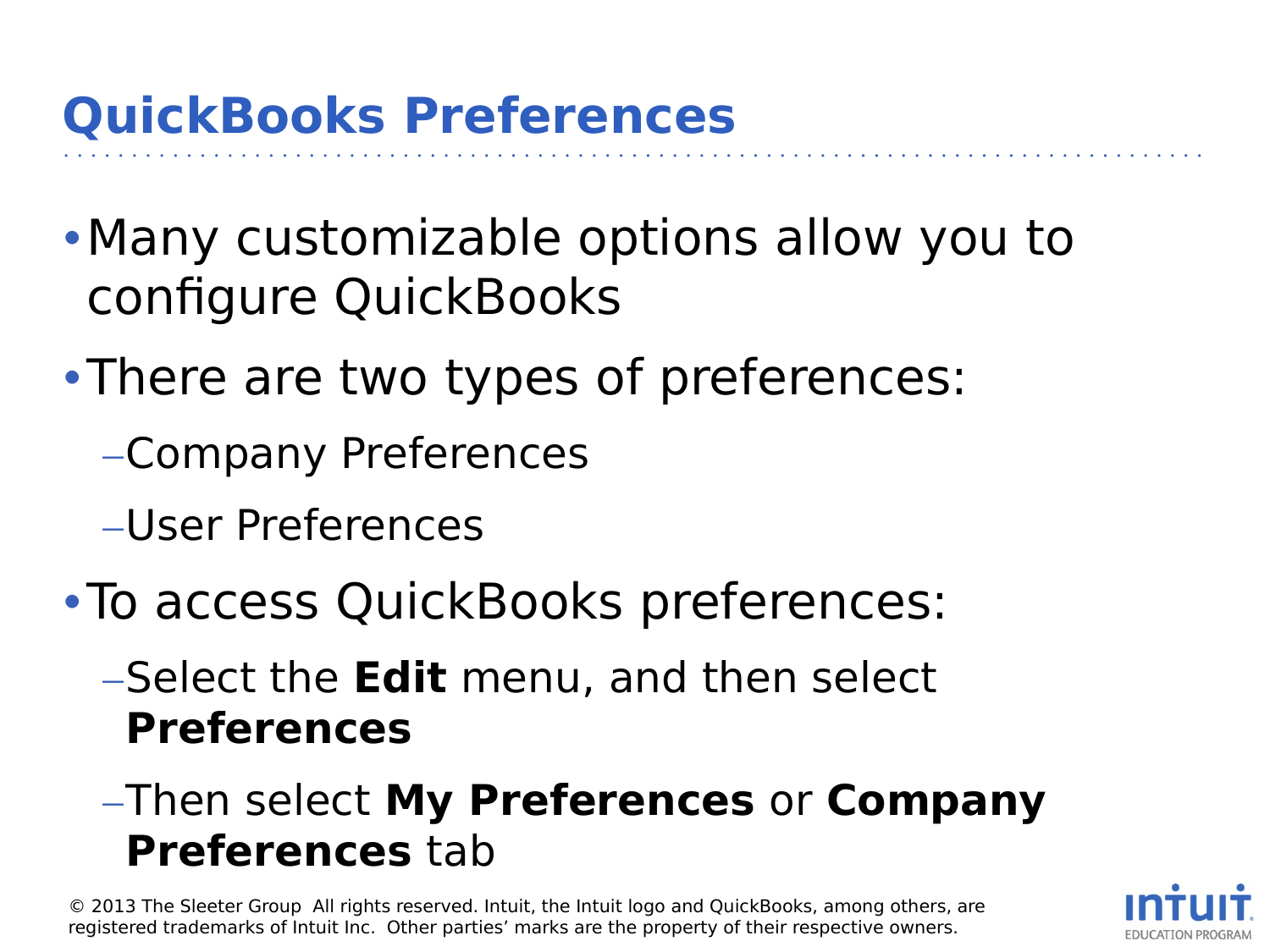

# QuickBooks Preferences
Many customizable options allow you to configure QuickBooks
There are two types of preferences:
Company Preferences
User Preferences
To access QuickBooks preferences:
Select the Edit menu, and then select Preferences
Then select My Preferences or Company Preferences tab